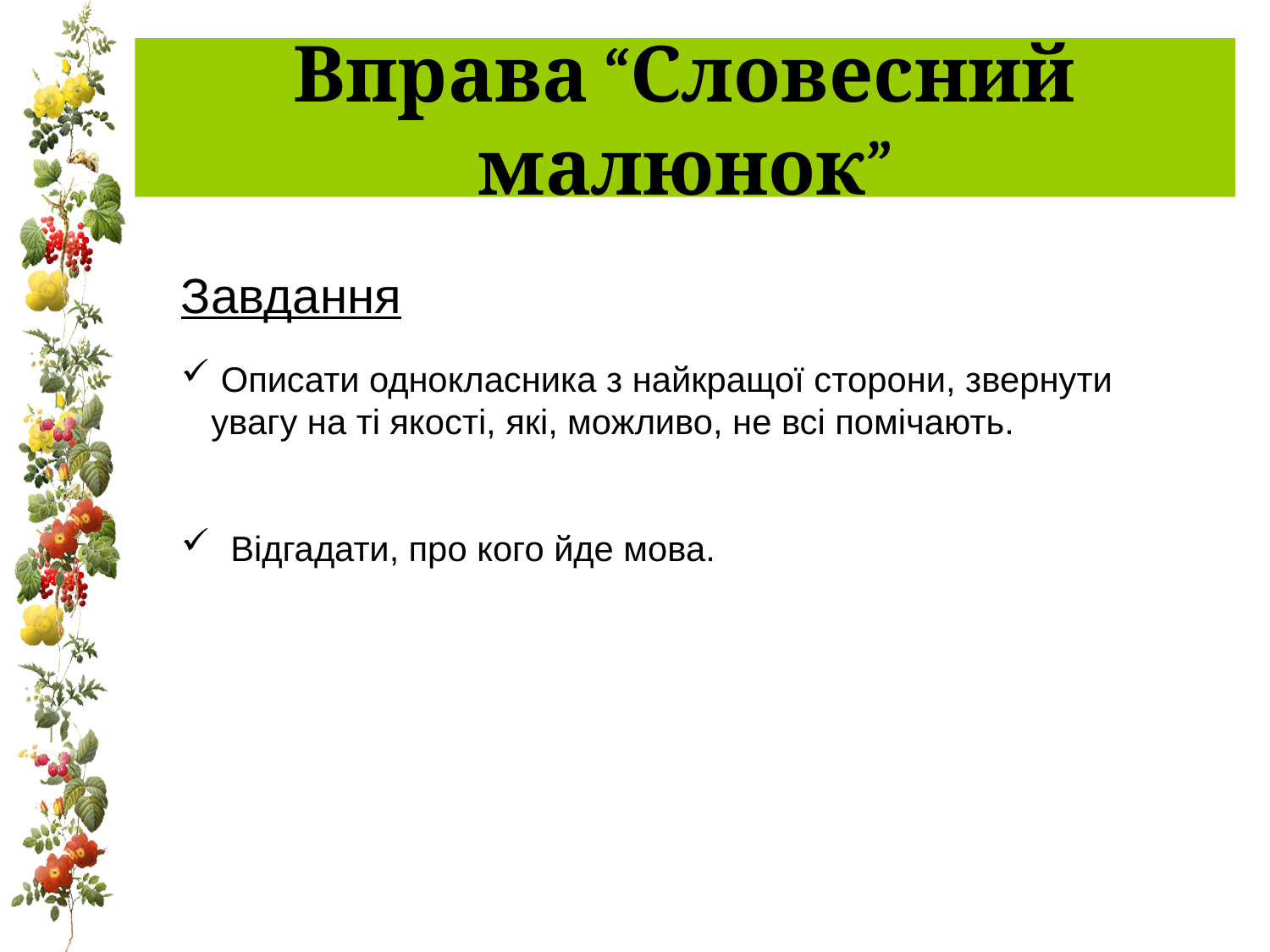

# Вправа “Словесний малюнок”
Завдання

 Описати однокласника з найкращої сторони, звернути увагу на ті якості, які, можливо, не всі помічають.

  Відгадати, про кого йде мова.